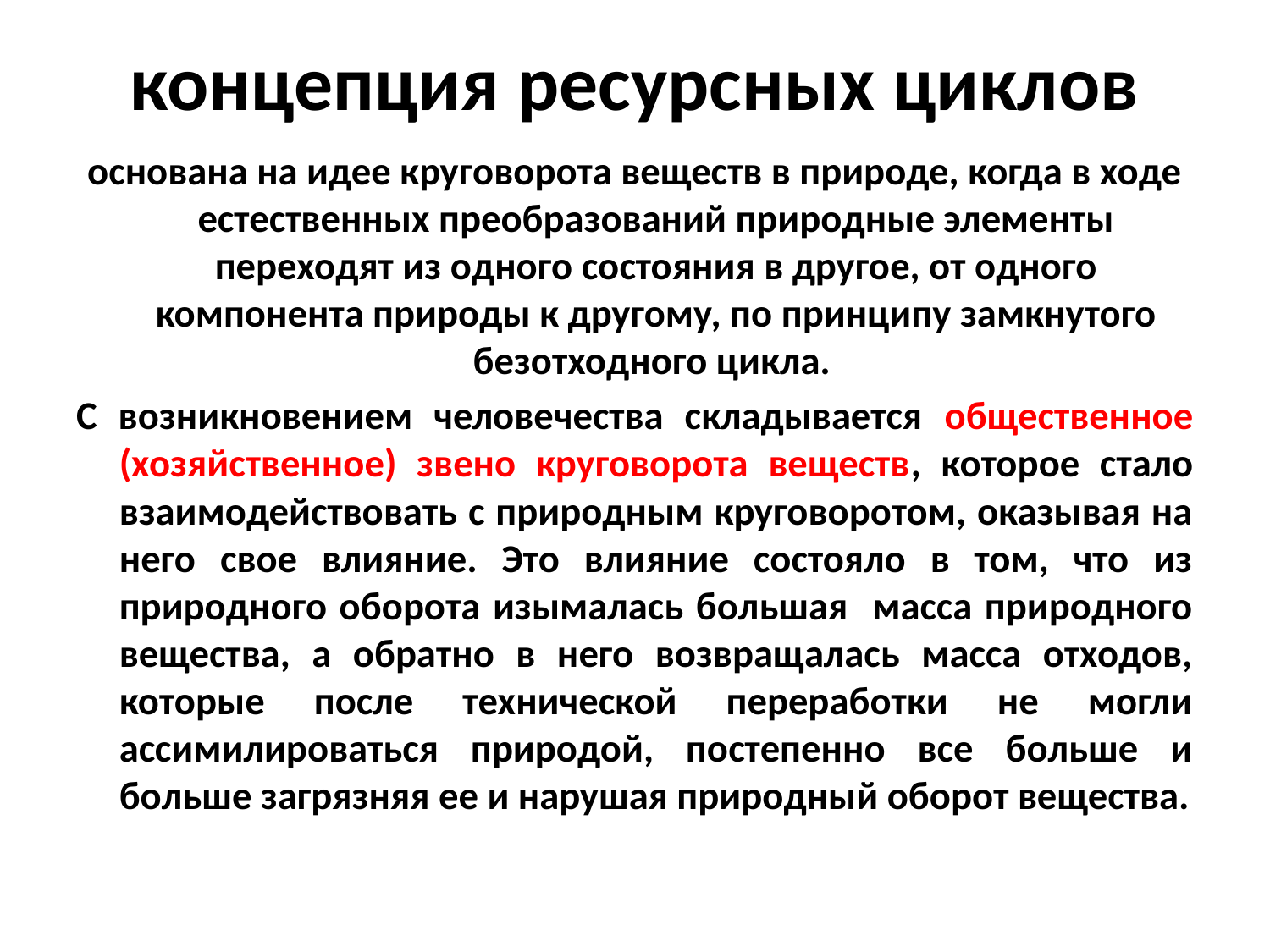

# концепция ресурсных циклов
основана на идее круговорота веществ в природе, когда в ходе естественных преобразований природные элементы переходят из одного состояния в другое, от одного компонента природы к другому, по принципу замкнутого безотходного цикла.
С возникновением человечества складывается общественное (хозяйственное) звено круговорота веществ, которое стало взаимодействовать с природным круговоротом, оказывая на него свое влияние. Это влияние состояло в том, что из природного оборота изымалась большая  масса природного вещества, а обратно в него возвращалась масса отходов, которые после технической переработки не могли ассимилироваться природой, постепенно все больше и больше загрязняя ее и нарушая природный оборот вещества.